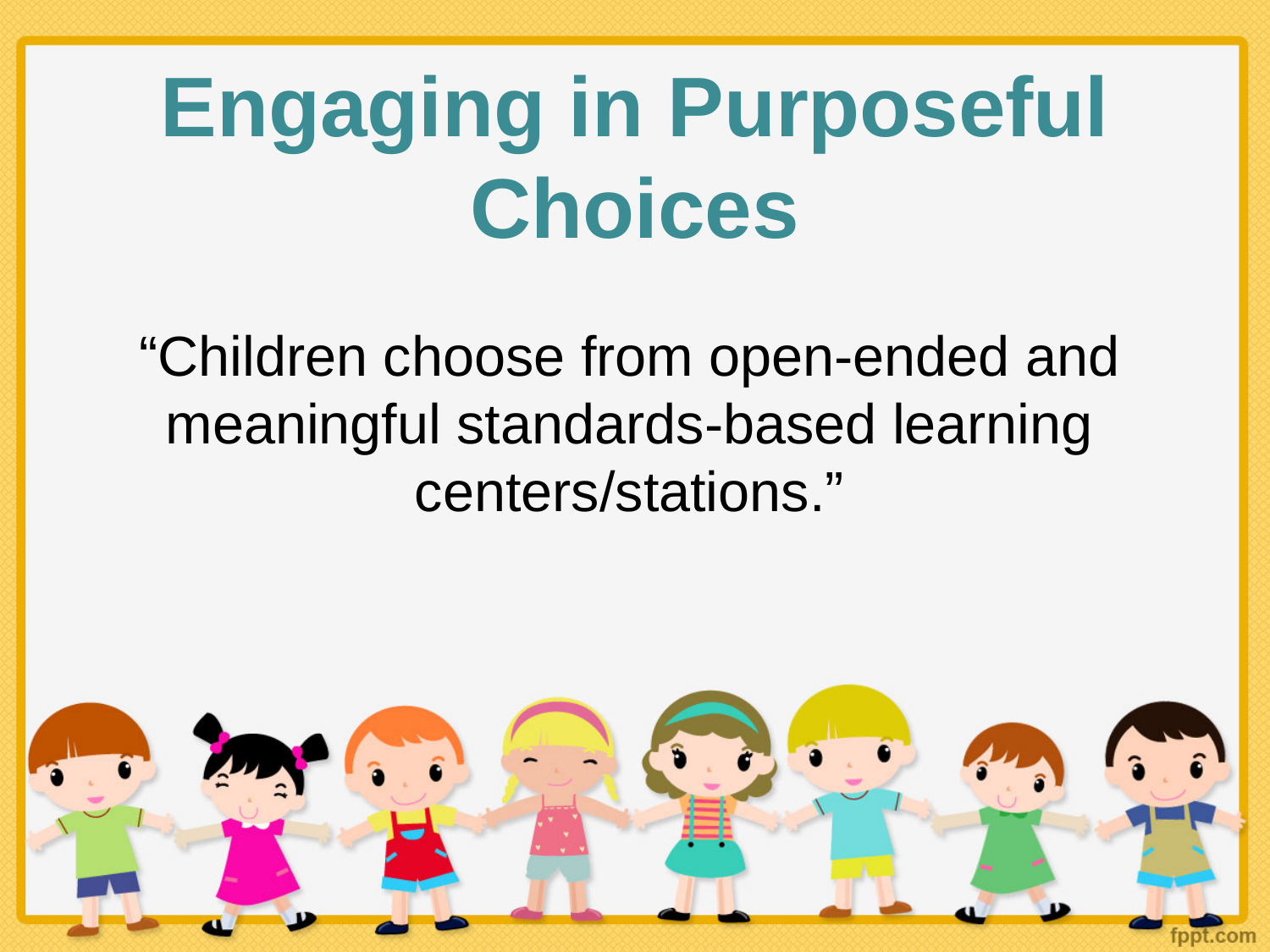

# Engaging in Purposeful Choices
“Children choose from open-ended and meaningful standards-based learning centers/stations.”